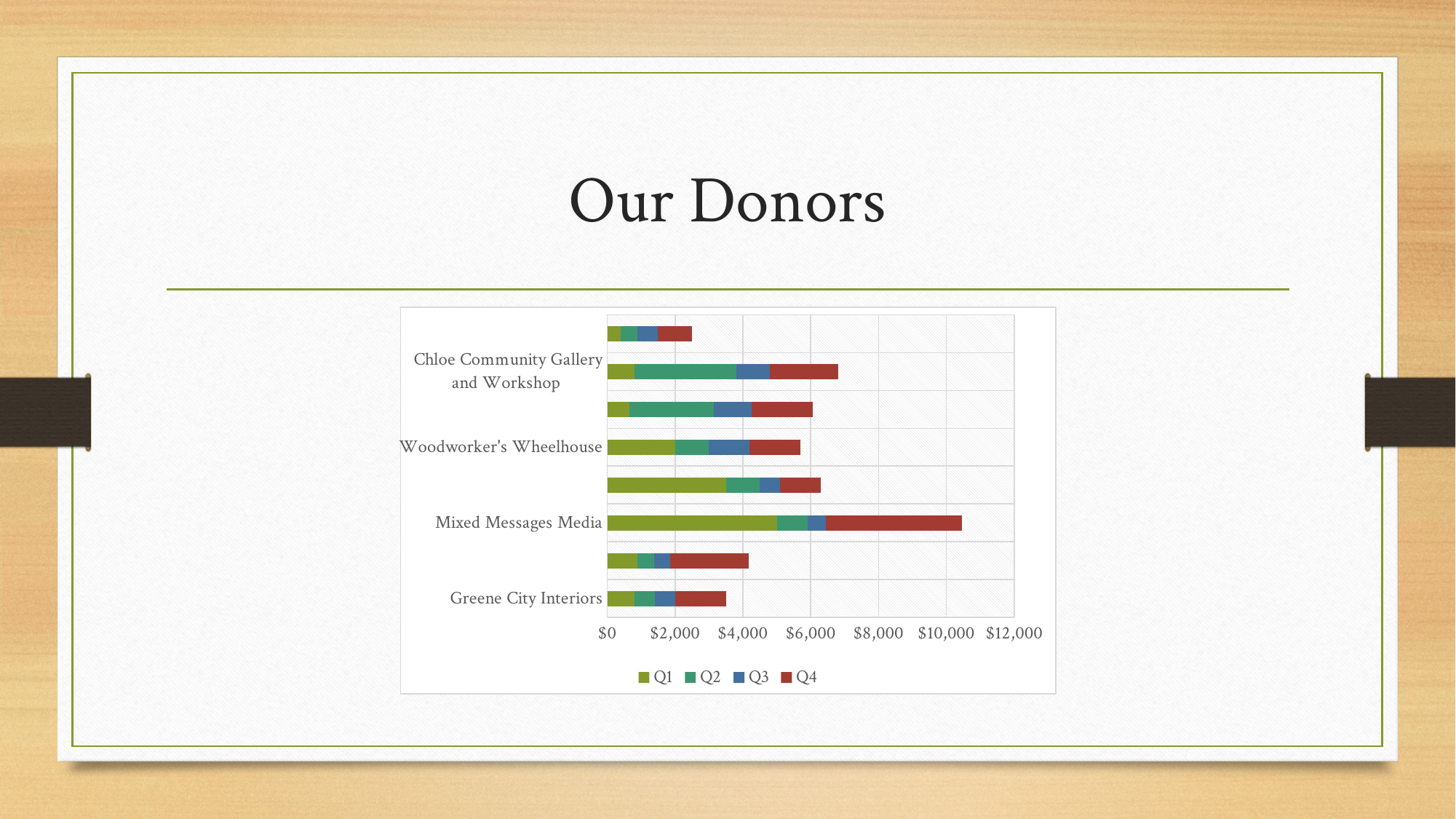

# Our Donors

### Chart

| Category | Q1 | Q2 | Q3 | Q4 |
|---|---|---|---|---|
| Greene City Interiors | 800.0 | 600.0 | 600.0 | 1500.0 |
| Leaps and Bounds Travel | 900.0 | 485.0 | 480.0 | 2300.0 |
| Mixed Messages Media | 5000.0 | 900.0 | 550.0 | 4000.0 |
| Smothers & Family Hardware | 3500.0 | 1000.0 | 600.0 | 1200.0 |
| Woodworker's Wheelhouse | 2000.0 | 1000.0 | 1200.0 | 1500.0 |
| Develetech Industries | 650.0 | 2500.0 | 1100.0 | 1800.0 |
| Chloe Community Gallery and Workshop  | 800.0 | 3000.0 | 1000.0 | 2000.0 |
| Emerald Epicure | 400.0 | 500.0 | 600.0 | 1000.0 |